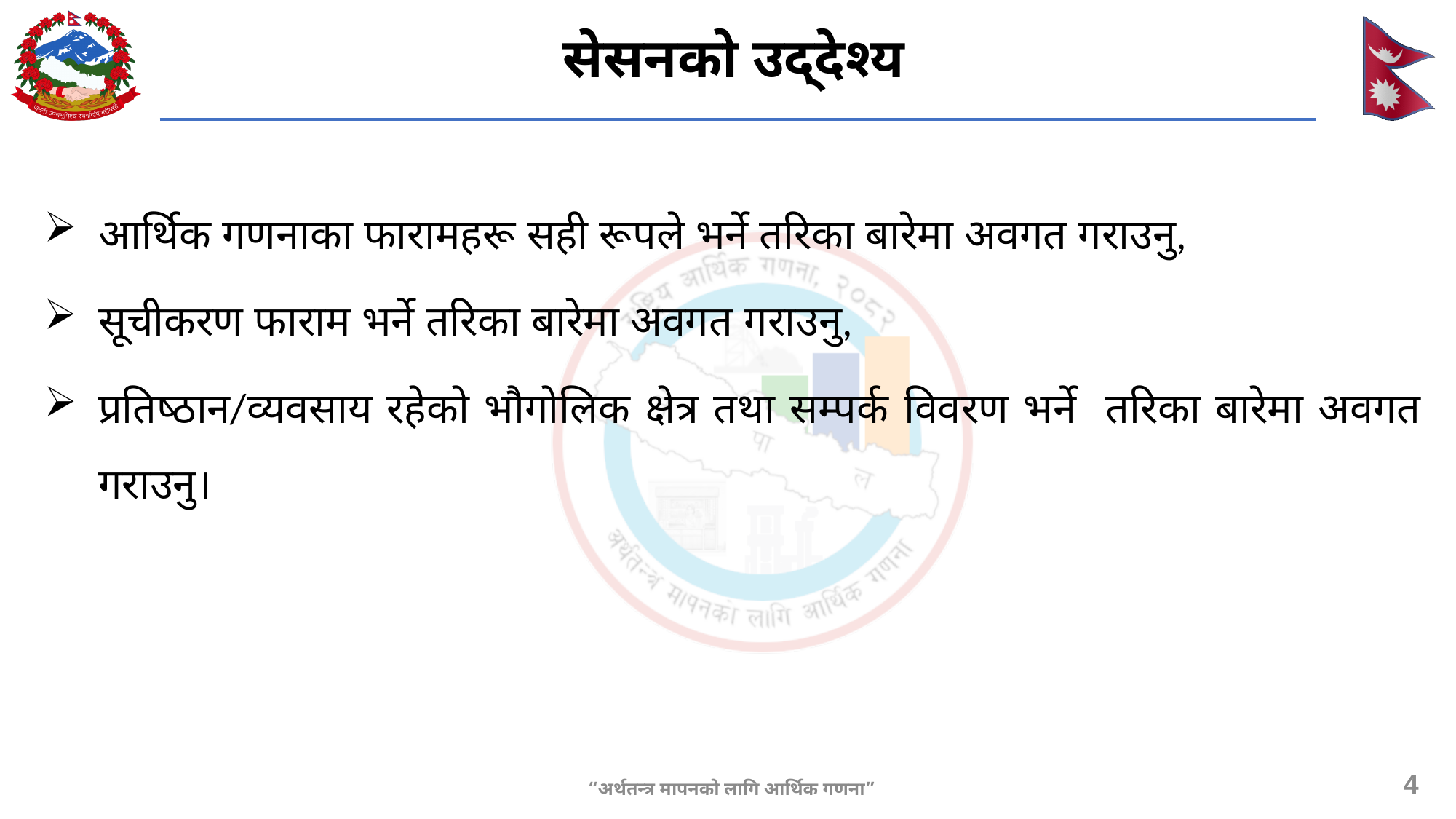

# सेसनको उद्देश्य
आर्थिक गणनाका फारामहरू सही रूपले भर्ने तरिका बारेमा अवगत गराउनु,
सूचीकरण फाराम भर्ने तरिका बारेमा अवगत गराउनु,
प्रतिष्ठान/व्यवसाय रहेको भौगोलिक क्षेत्र तथा सम्पर्क विवरण भर्ने  तरिका बारेमा अवगत गराउनु।

4
“अर्थतन्त्र मापनको लागि आर्थिक गणना”